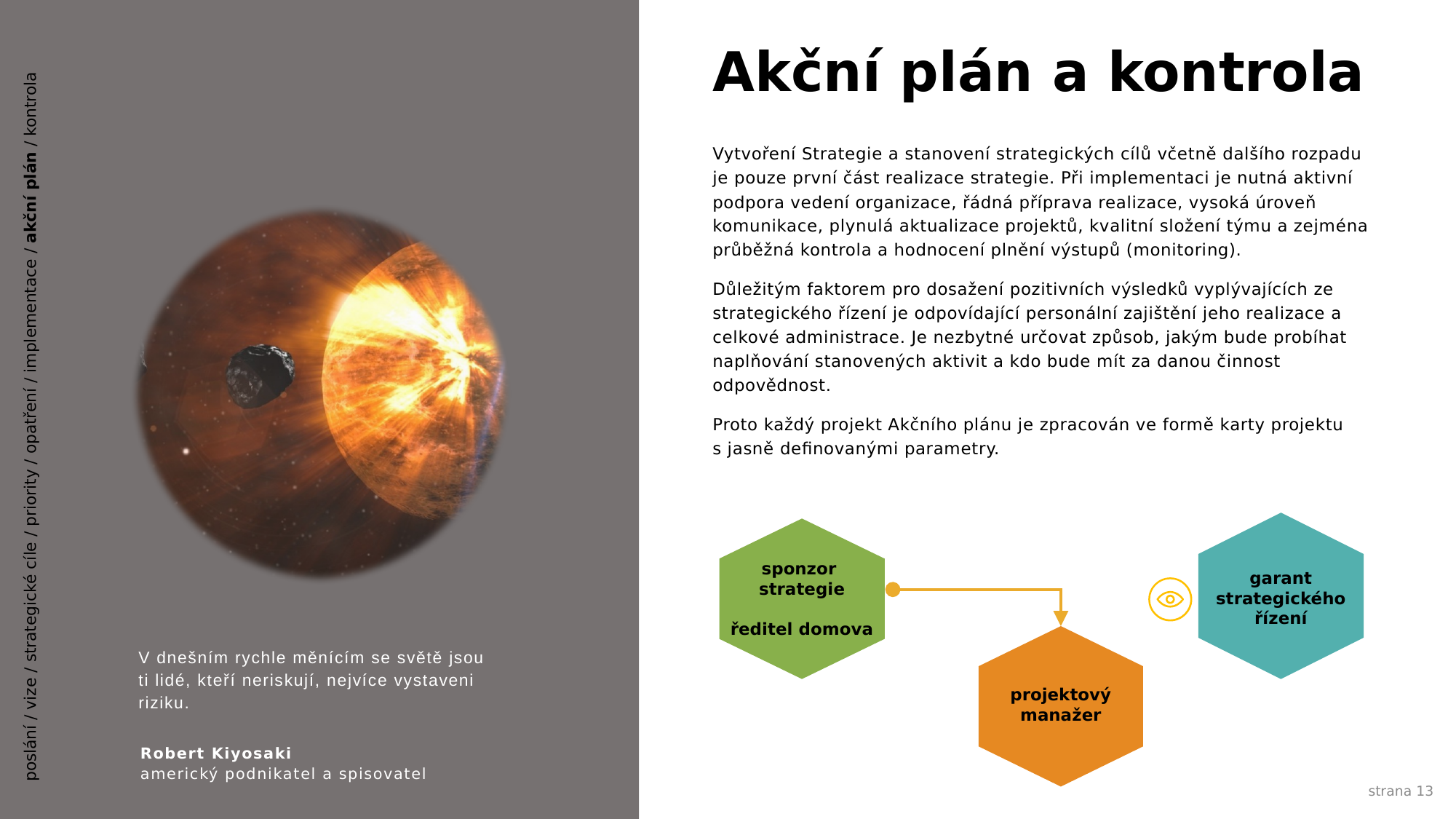

# Akční plán a kontrola

Vytvoření Strategie a stanovení strategických cílů včetně dalšího rozpadu je pouze první část realizace strategie. Při implementaci je nutná aktivní podpora vedení organizace, řádná příprava realizace, vysoká úroveň komunikace, plynulá aktualizace projektů, kvalitní složení týmu a zejména průběžná kontrola a hodnocení plnění výstupů (monitoring).
Důležitým faktorem pro dosažení pozitivních výsledků vyplývajících ze strategického řízení je odpovídající personální zajištění jeho realizace a celkové administrace. Je nezbytné určovat způsob, jakým bude probíhat naplňování stanovených aktivit a kdo bude mít za danou činnost odpovědnost.
Proto každý projekt Akčního plánu je zpracován ve formě karty projektu     s jasně definovanými parametry.

poslání / vize / strategické cíle / priority / opatření / implementace / akční plán / kontrola

sponzor
strategie

ředitel domova
garant
strategického
řízení

V dnešním rychle měnícím se světě jsou ti lidé, kteří neriskují, nejvíce vystaveni riziku.
projektový
manažer
Robert Kiyosaki
americký podnikatel a spisovatel
strana 13